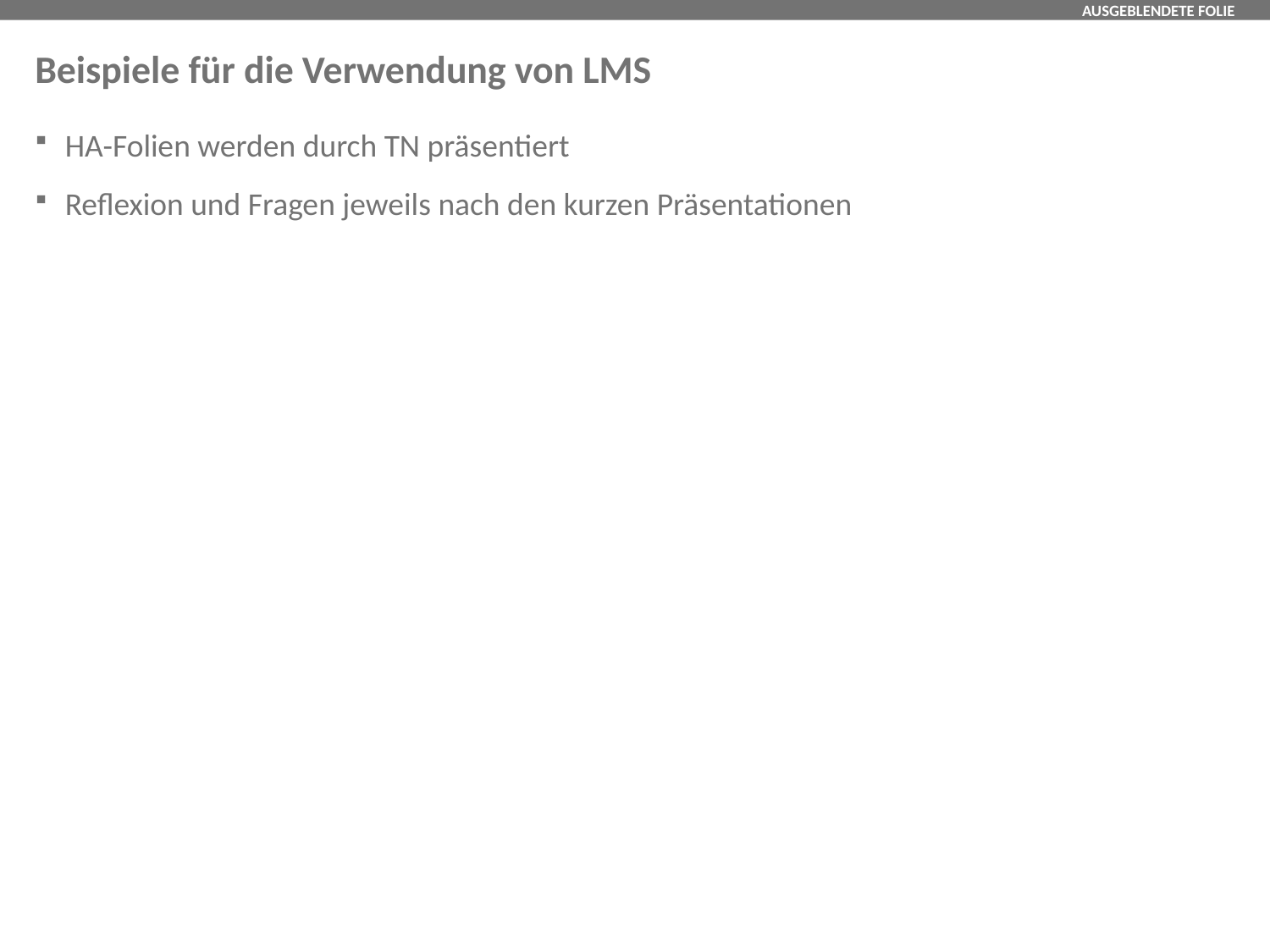

# Beispiele für die Verwendung von LMS
HA-Folien werden durch TN präsentiert
Reflexion und Fragen jeweils nach den kurzen Präsentationen